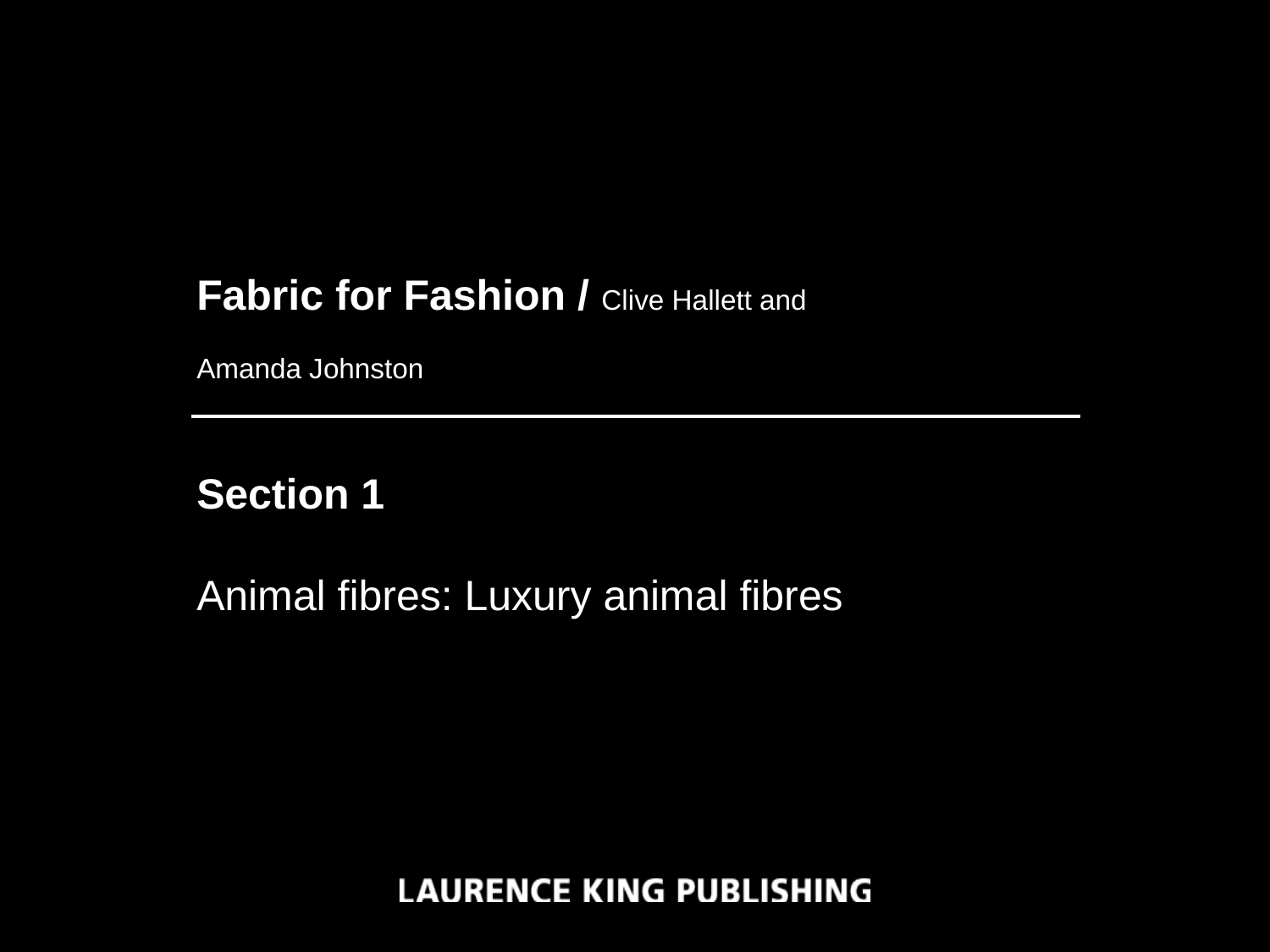

Fabric for Fashion / Clive Hallett and
Amanda Johnston

Section 1

Animal fibres: Luxury animal fibres